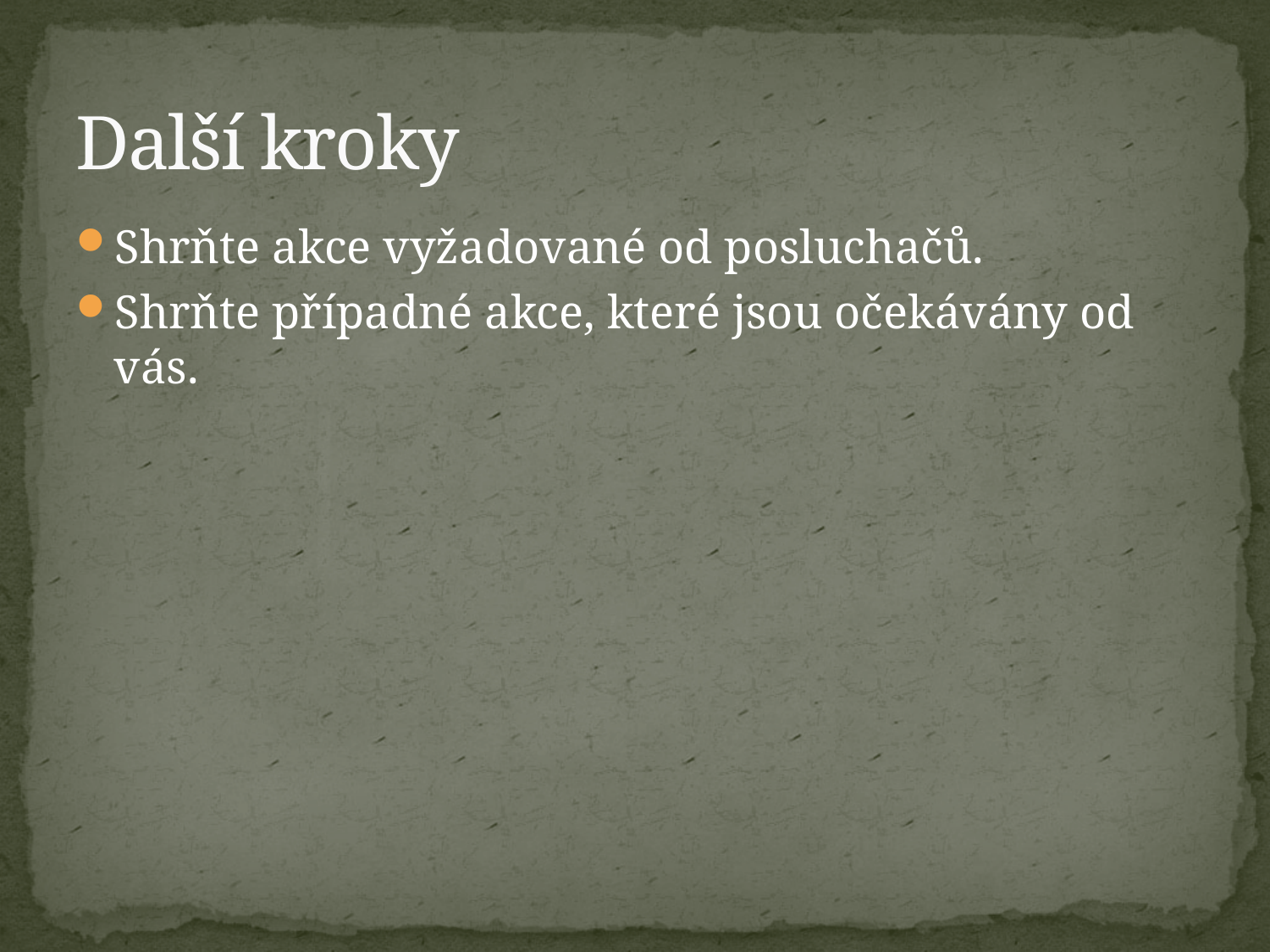

# Další kroky
Shrňte akce vyžadované od posluchačů.
Shrňte případné akce, které jsou očekávány od vás.